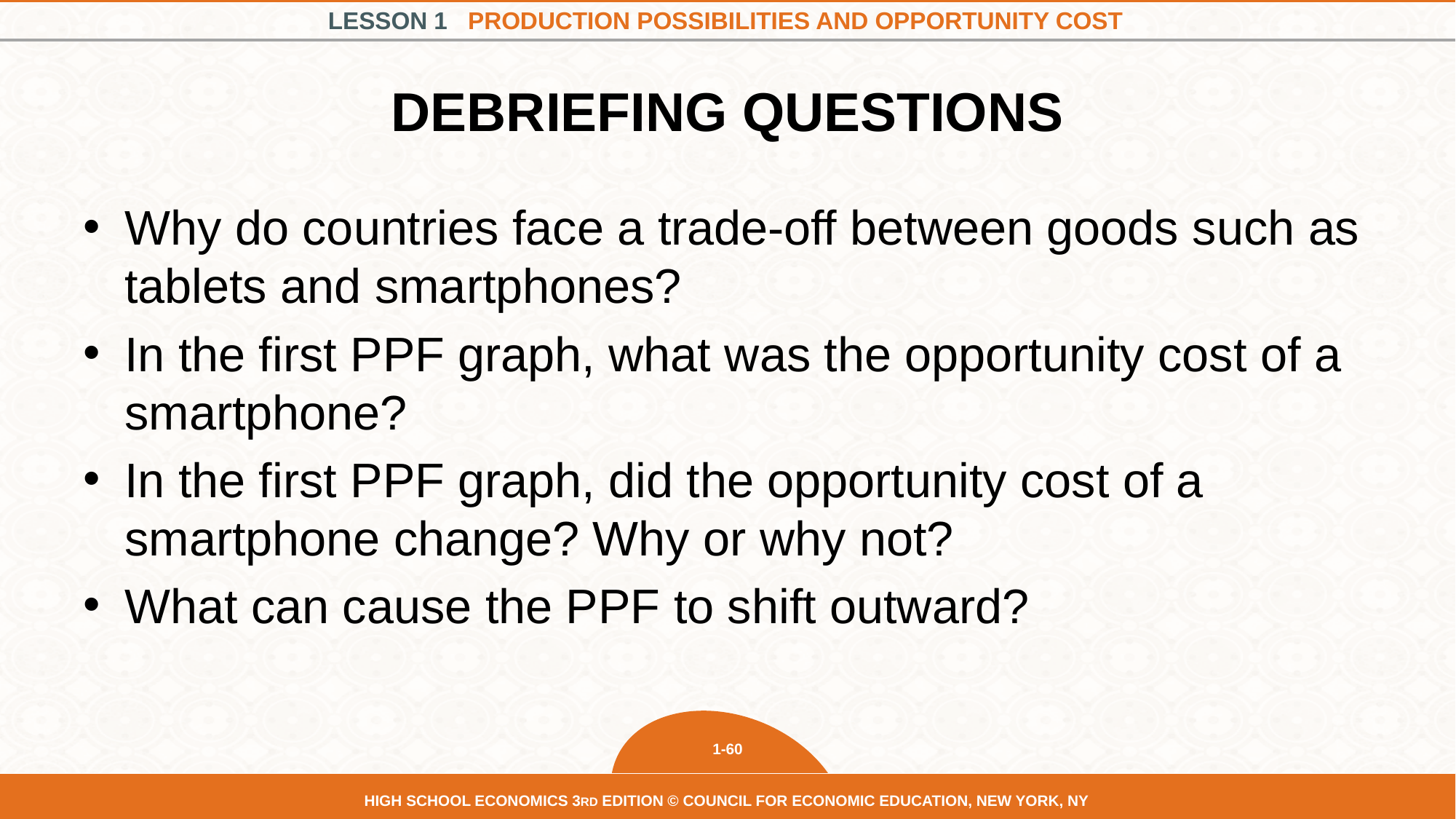

# Debriefing questions
Why do countries face a trade-off between goods such as tablets and smartphones?
In the first PPF graph, what was the opportunity cost of a smartphone?
In the first PPF graph, did the opportunity cost of a smartphone change? Why or why not?
What can cause the PPF to shift outward?